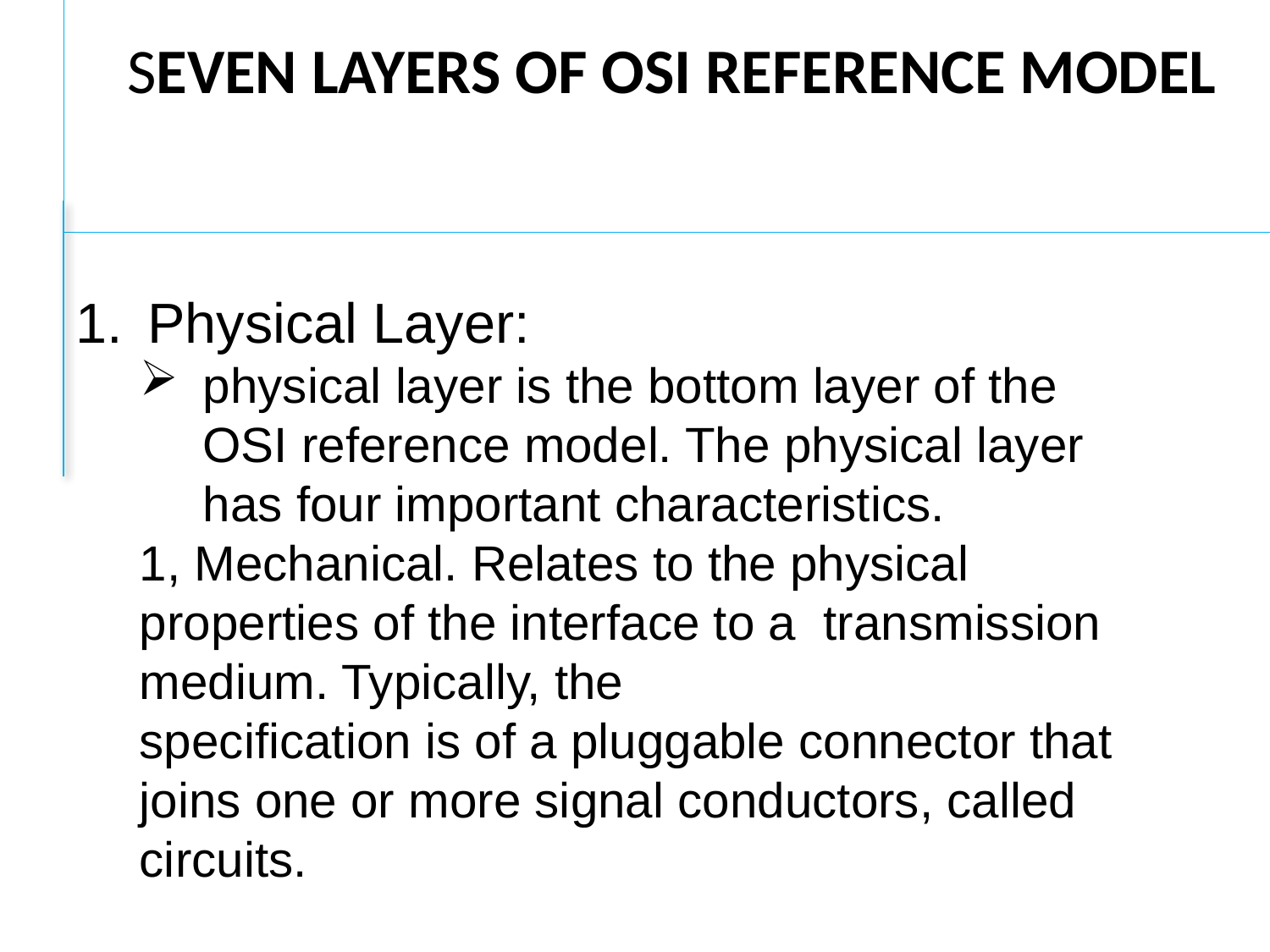

# SEVEN LAYERS OF OSI REFERENCE MODEL
Physical Layer:
physical layer is the bottom layer of the OSI reference model. The physical layer has four important characteristics.
1, Mechanical. Relates to the physical    properties of the interface to a  transmission medium. Typically, the
specification is of a pluggable connector that joins one or more signal conductors, called circuits.